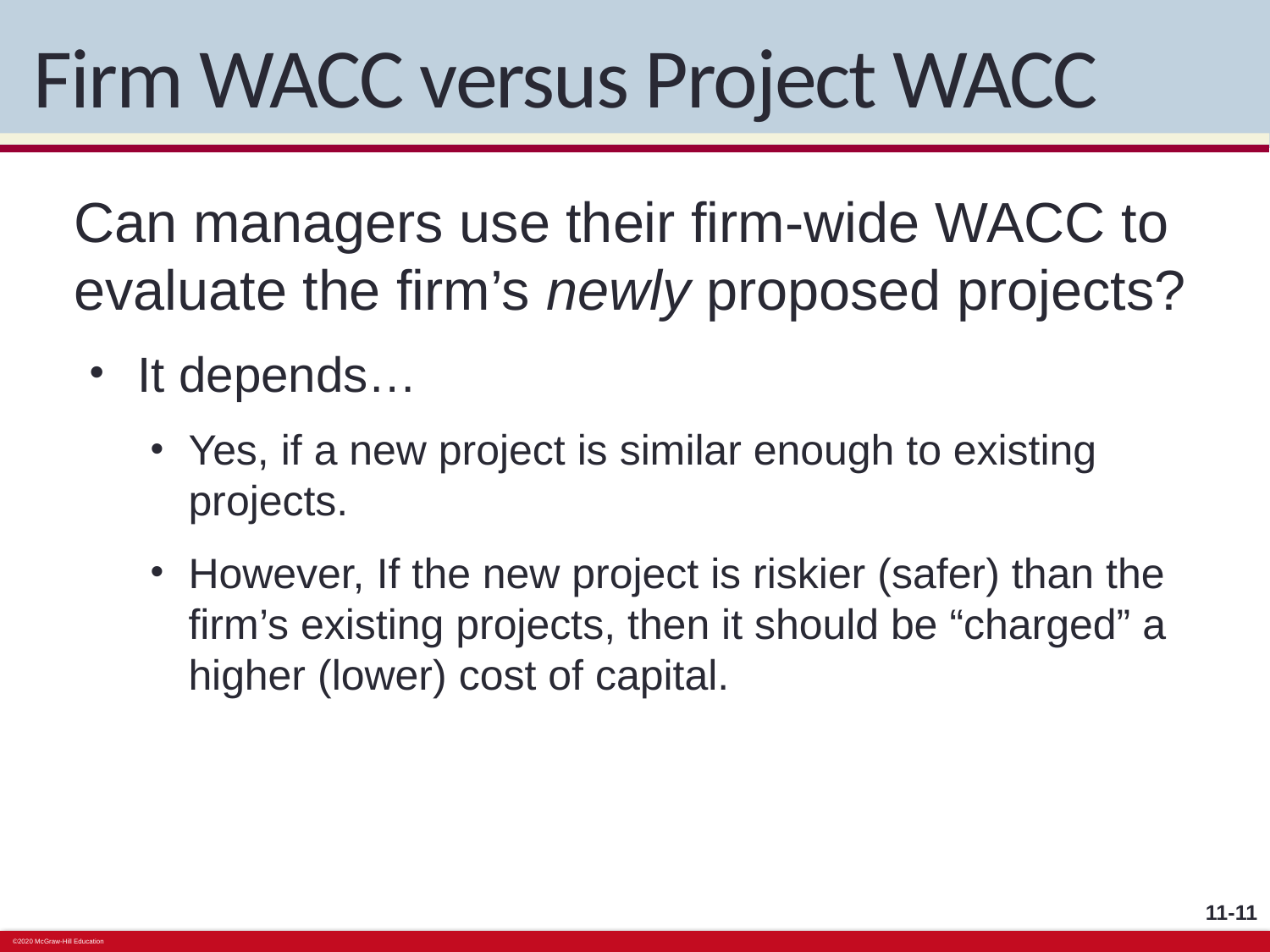

# Firm WACC versus Project WACC
Can managers use their firm-wide WACC to evaluate the firm’s newly proposed projects?
It depends…
Yes, if a new project is similar enough to existing projects.
However, If the new project is riskier (safer) than the firm’s existing projects, then it should be “charged” a higher (lower) cost of capital.